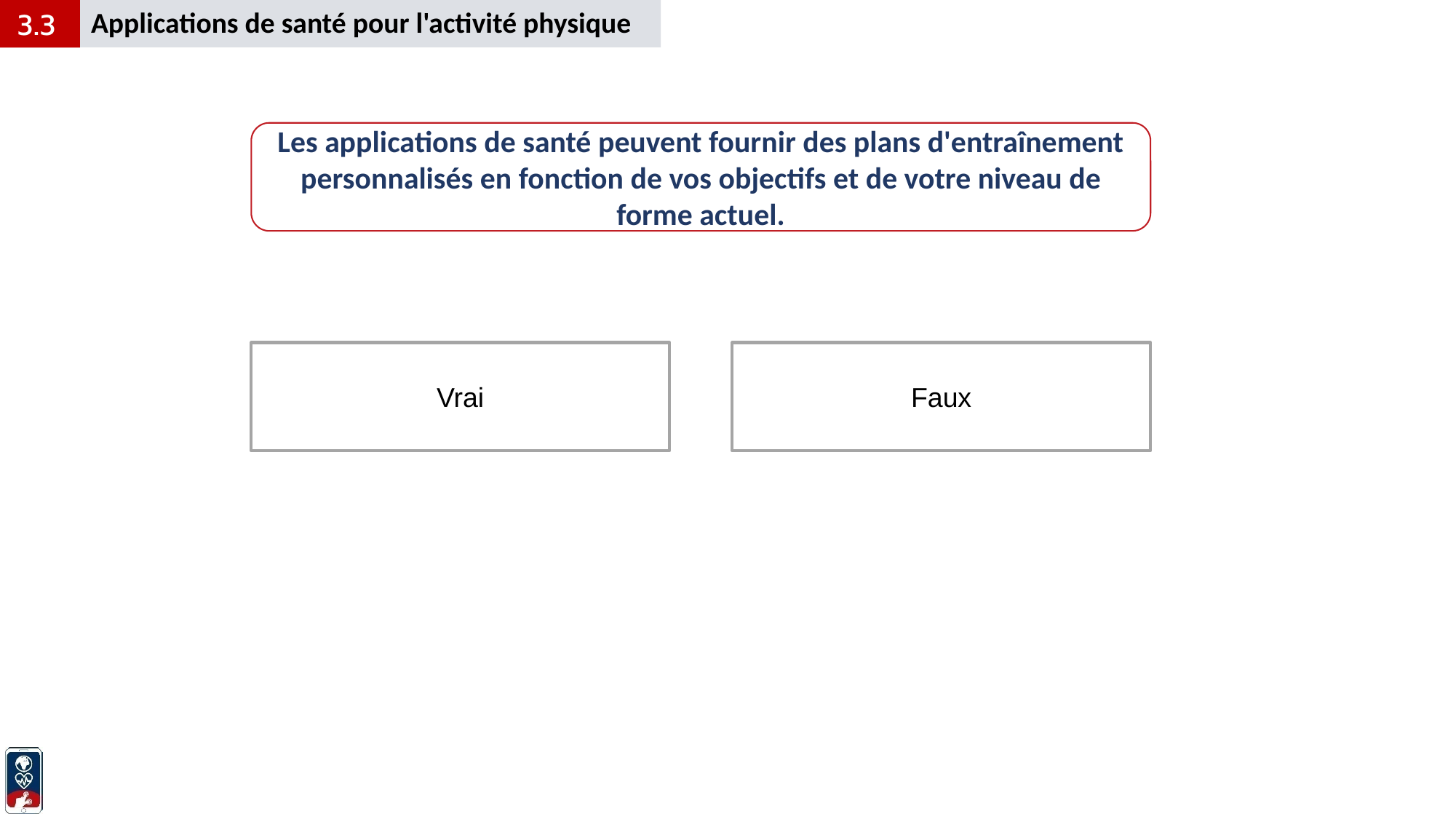

Applications de santé pour l'activité physique
3.3
Les applications de santé peuvent fournir des plans d'entraînement personnalisés en fonction de vos objectifs et de votre niveau de forme actuel.
Faux
Vrai